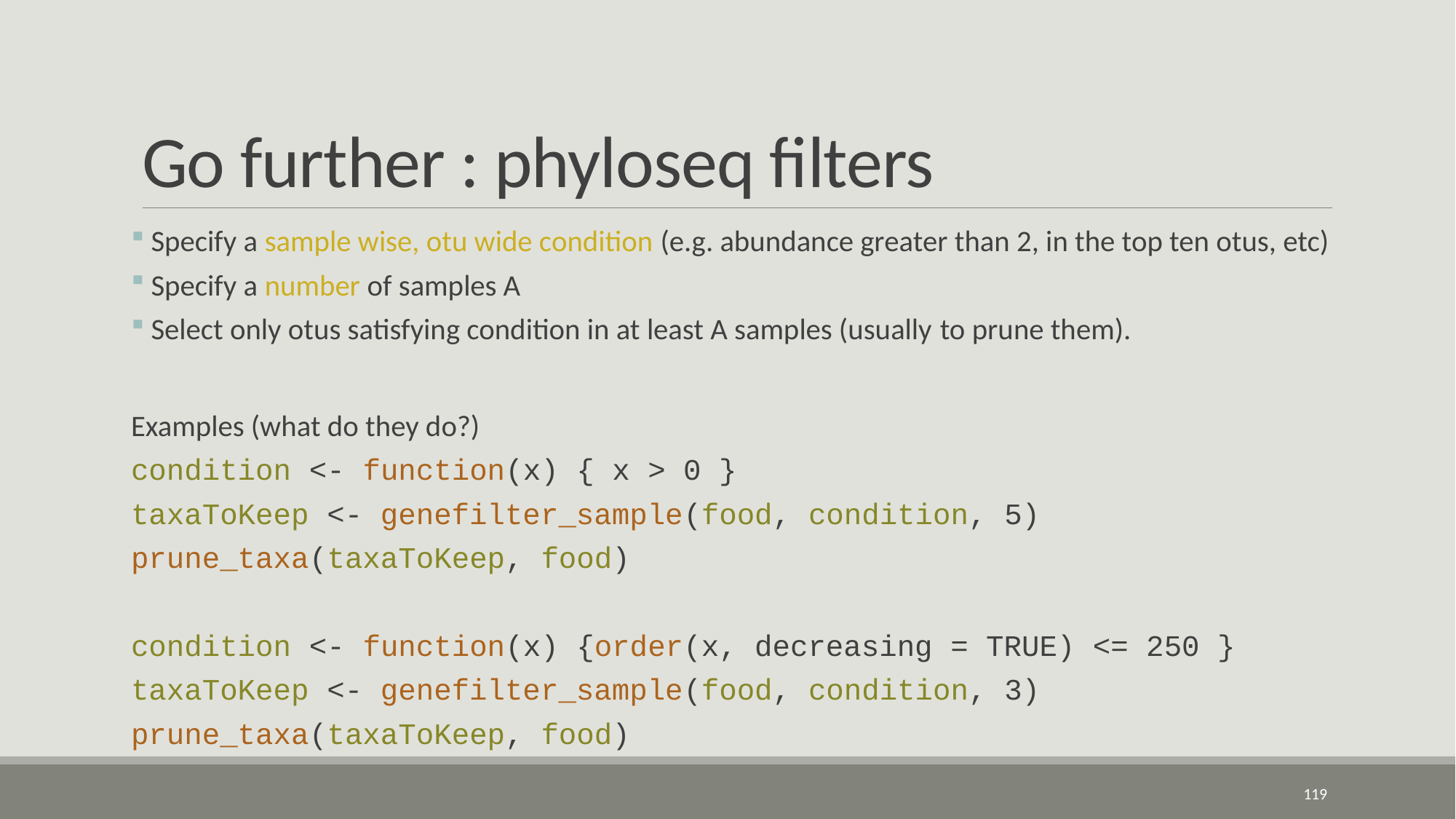

# Go further : phyloseq filters
 Specify a sample wise, otu wide condition (e.g. abundance greater than 2, in the top ten otus, etc)
 Specify a number of samples A
 Select only otus satisfying condition in at least A samples (usually to prune them).

Examples (what do they do?)
condition <- function(x) { x > 0 }
taxaToKeep <- genefilter_sample(food, condition, 5)
prune_taxa(taxaToKeep, food)

condition <- function(x) {order(x, decreasing = TRUE) <= 250 }
taxaToKeep <- genefilter_sample(food, condition, 3)
prune_taxa(taxaToKeep, food)
119